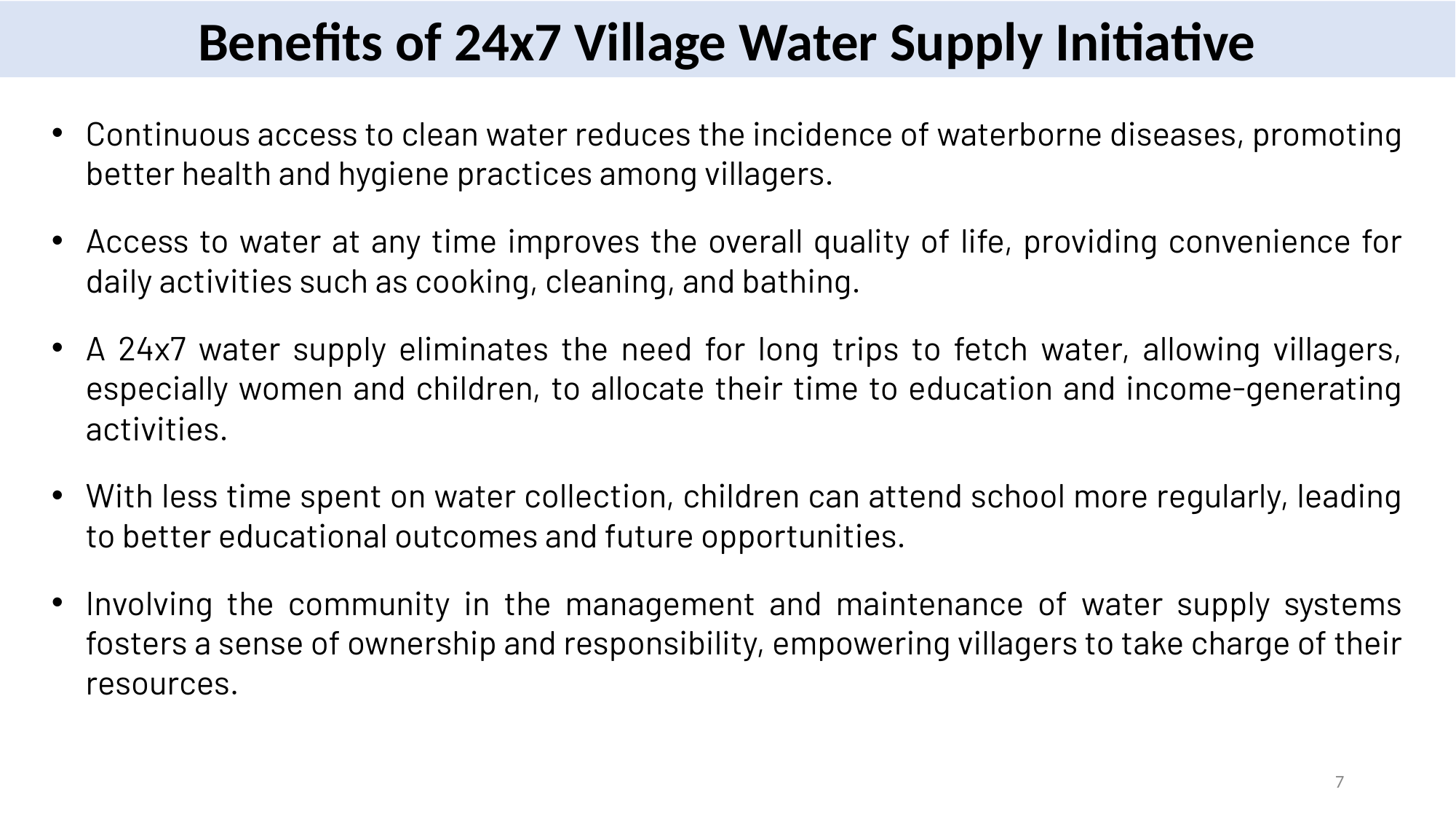

Benefits of 24x7 Village Water Supply Initiative
Continuous access to clean water reduces the incidence of waterborne diseases, promoting better health and hygiene practices among villagers.
Access to water at any time improves the overall quality of life, providing convenience for daily activities such as cooking, cleaning, and bathing.
A 24x7 water supply eliminates the need for long trips to fetch water, allowing villagers, especially women and children, to allocate their time to education and income-generating activities.
With less time spent on water collection, children can attend school more regularly, leading to better educational outcomes and future opportunities.
Involving the community in the management and maintenance of water supply systems fosters a sense of ownership and responsibility, empowering villagers to take charge of their resources.
7